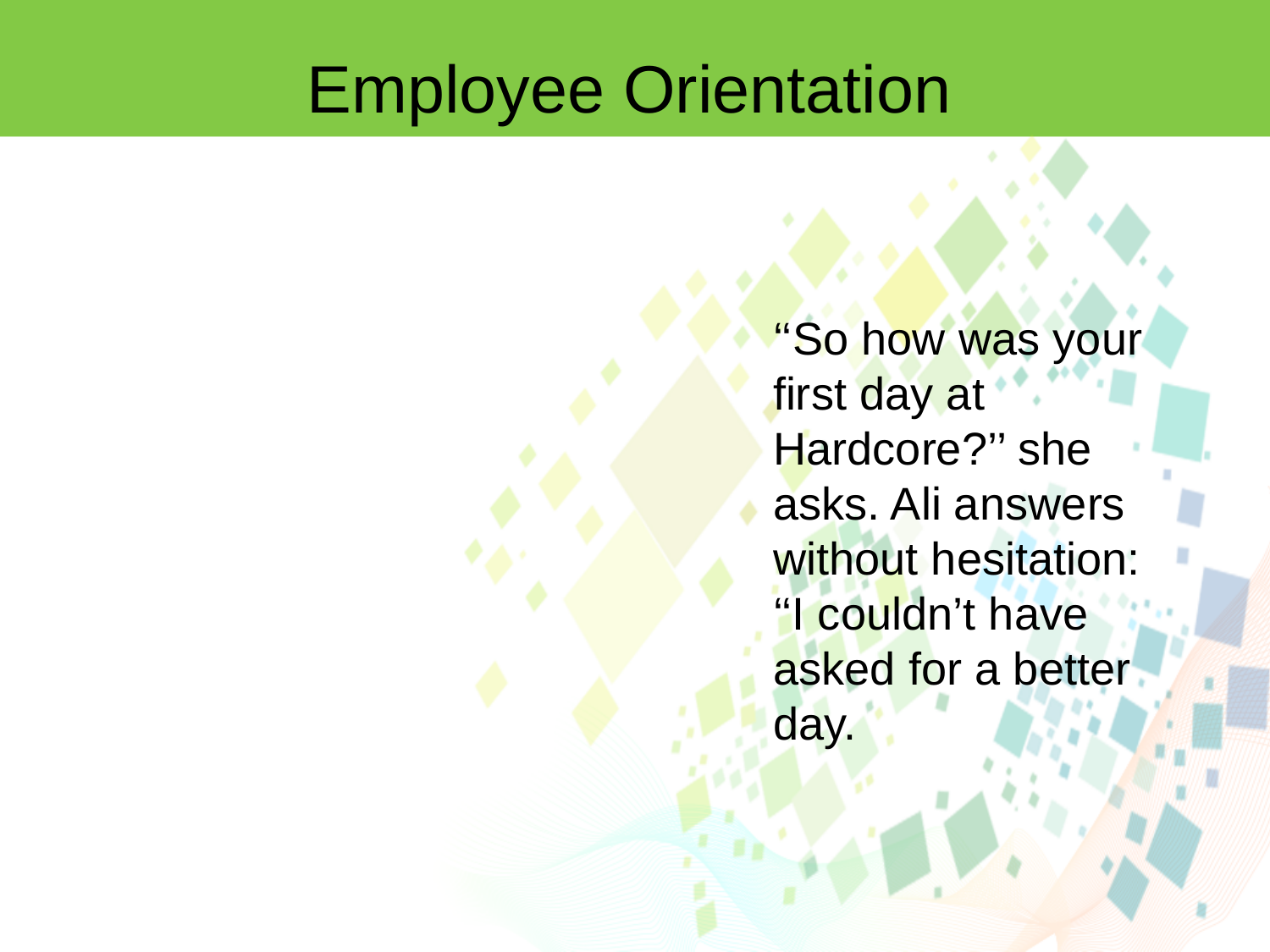

Employee Orientation
‘‘So how was your first day at Hardcore?’’ she asks. Ali answers without hesitation: ‘‘I couldn’t have asked for a better day.